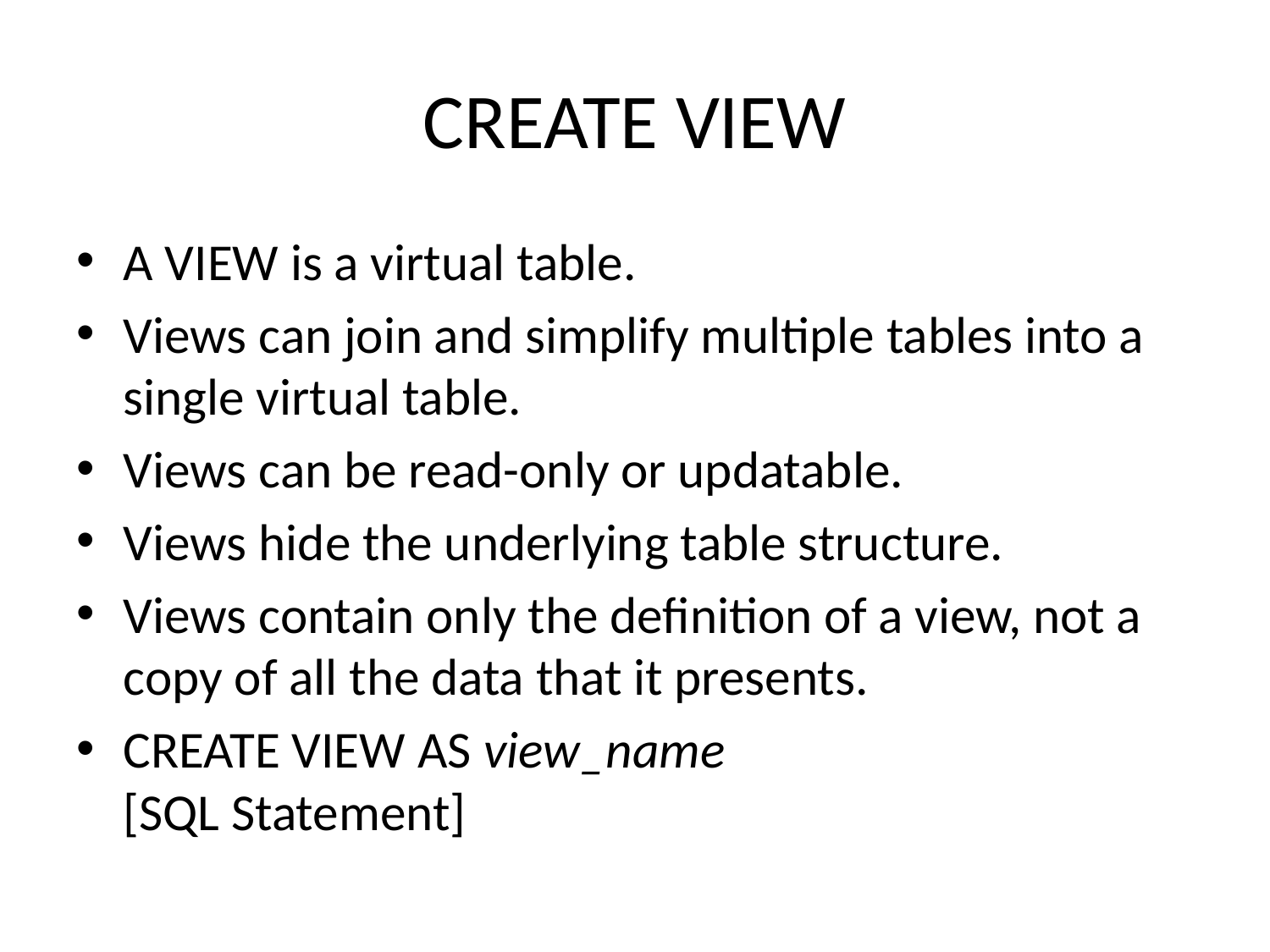

# CREATE VIEW
A VIEW is a virtual table.
Views can join and simplify multiple tables into a single virtual table.
Views can be read-only or updatable.
Views hide the underlying table structure.
Views contain only the definition of a view, not a copy of all the data that it presents.
CREATE VIEW AS view_name
[SQL Statement]